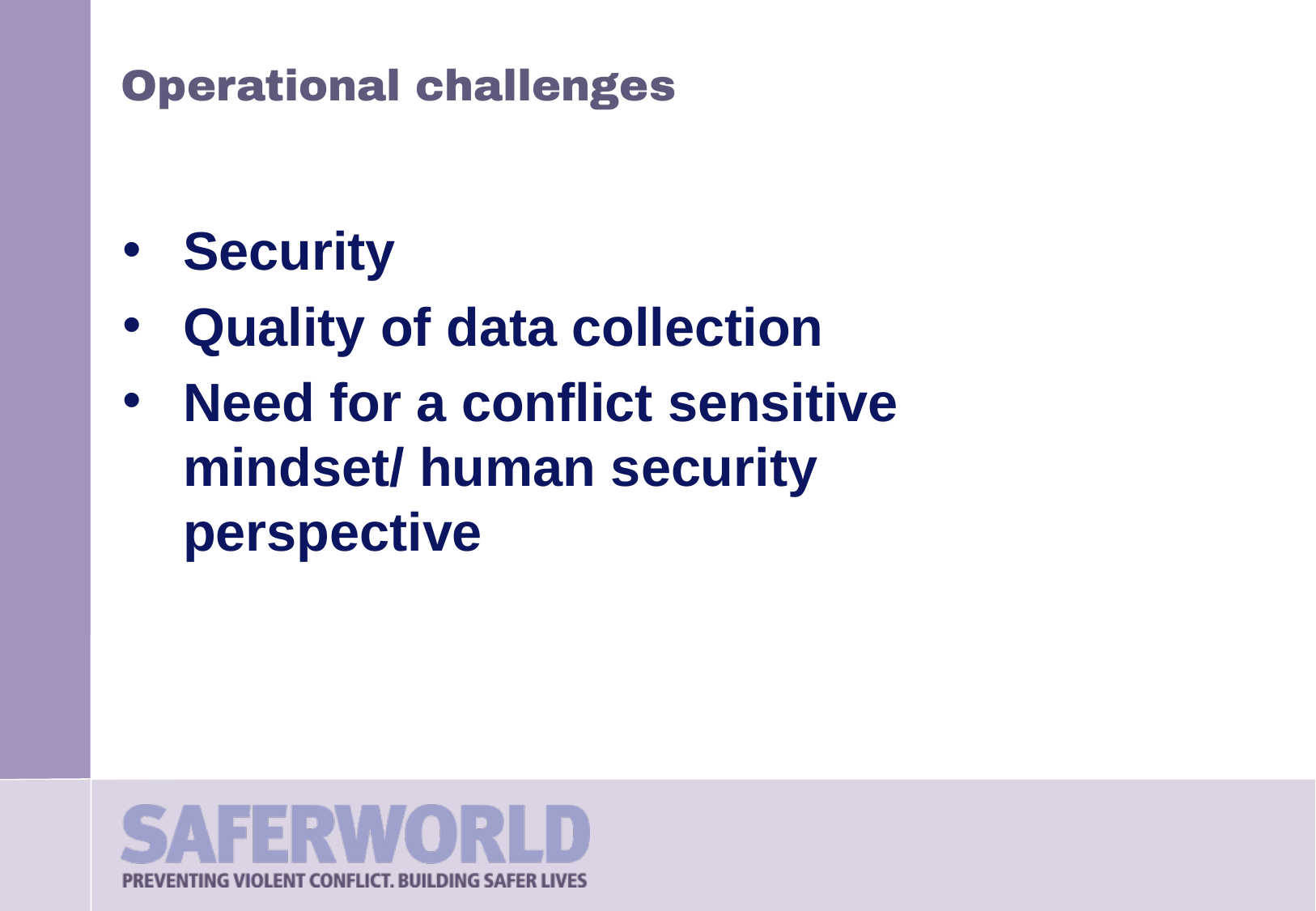

# Operational challenges
Security
Quality of data collection
Need for a conflict sensitive mindset/ human security perspective